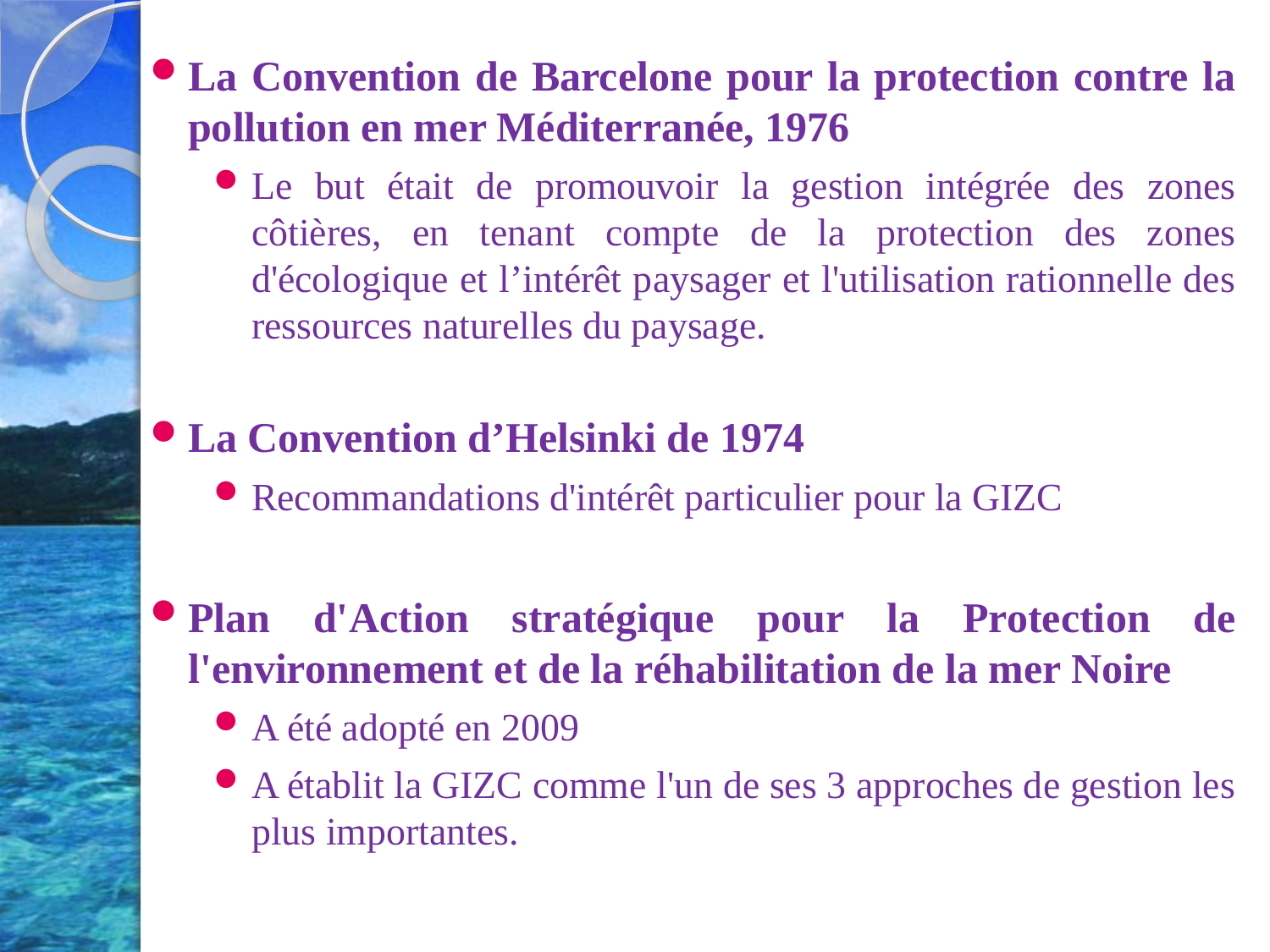

La Convention de Barcelone pour la protection contre la pollution en mer Méditerranée, 1976
Le but était de promouvoir la gestion intégrée des zones côtières, en tenant compte de la protection des zones d'écologique et l’intérêt paysager et l'utilisation rationnelle des ressources naturelles du paysage.

La Convention d’Helsinki de 1974
Recommandations d'intérêt particulier pour la GIZC

Plan d'Action stratégique pour la Protection de l'environnement et de la réhabilitation de la mer Noire
A été adopté en 2009
A établit la GIZC comme l'un de ses 3 approches de gestion les plus importantes.